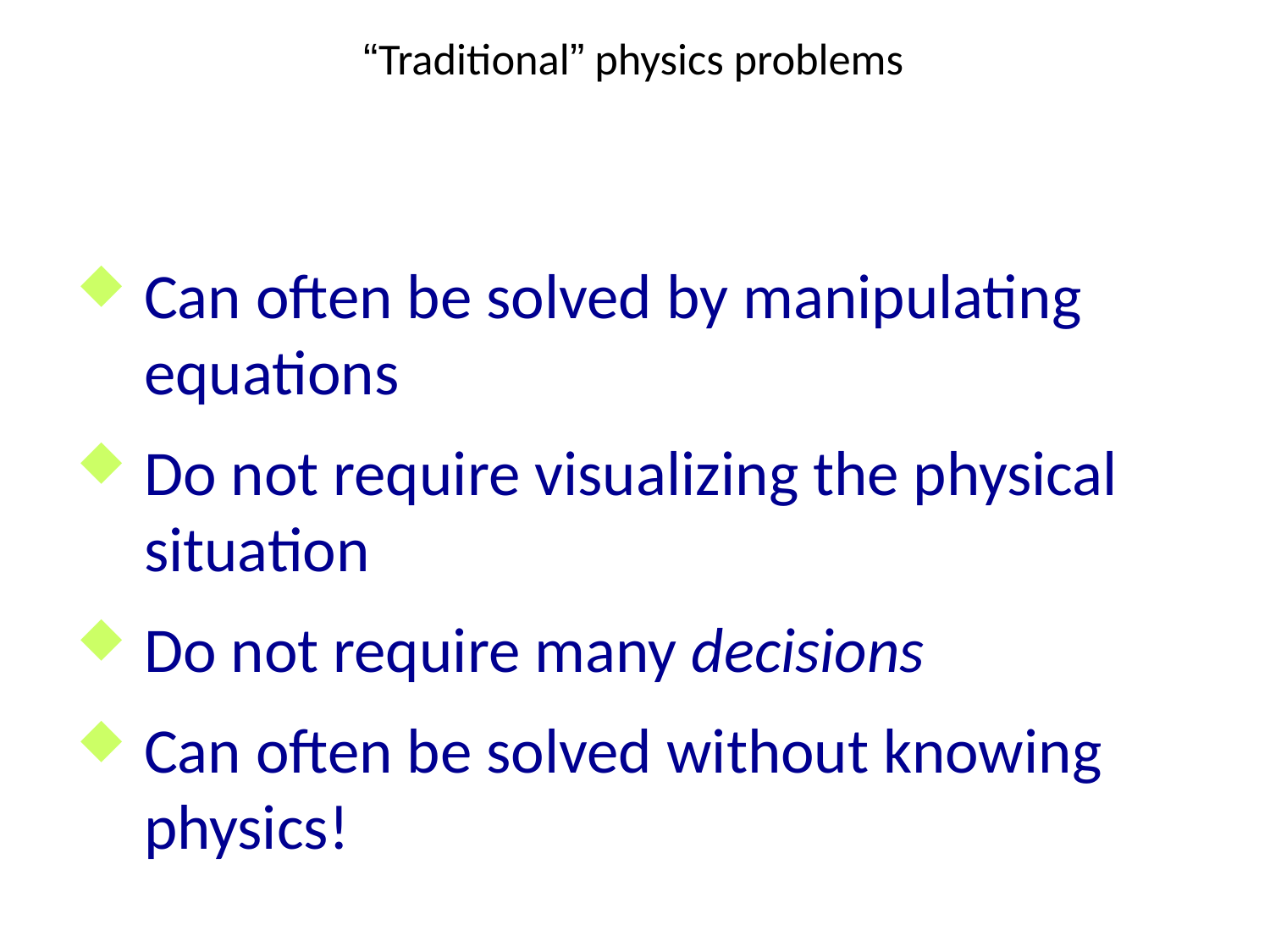

# “Traditional” physics problems
Can often be solved by manipulating equations
Do not require visualizing the physical situation
Do not require many decisions
Can often be solved without knowing physics!